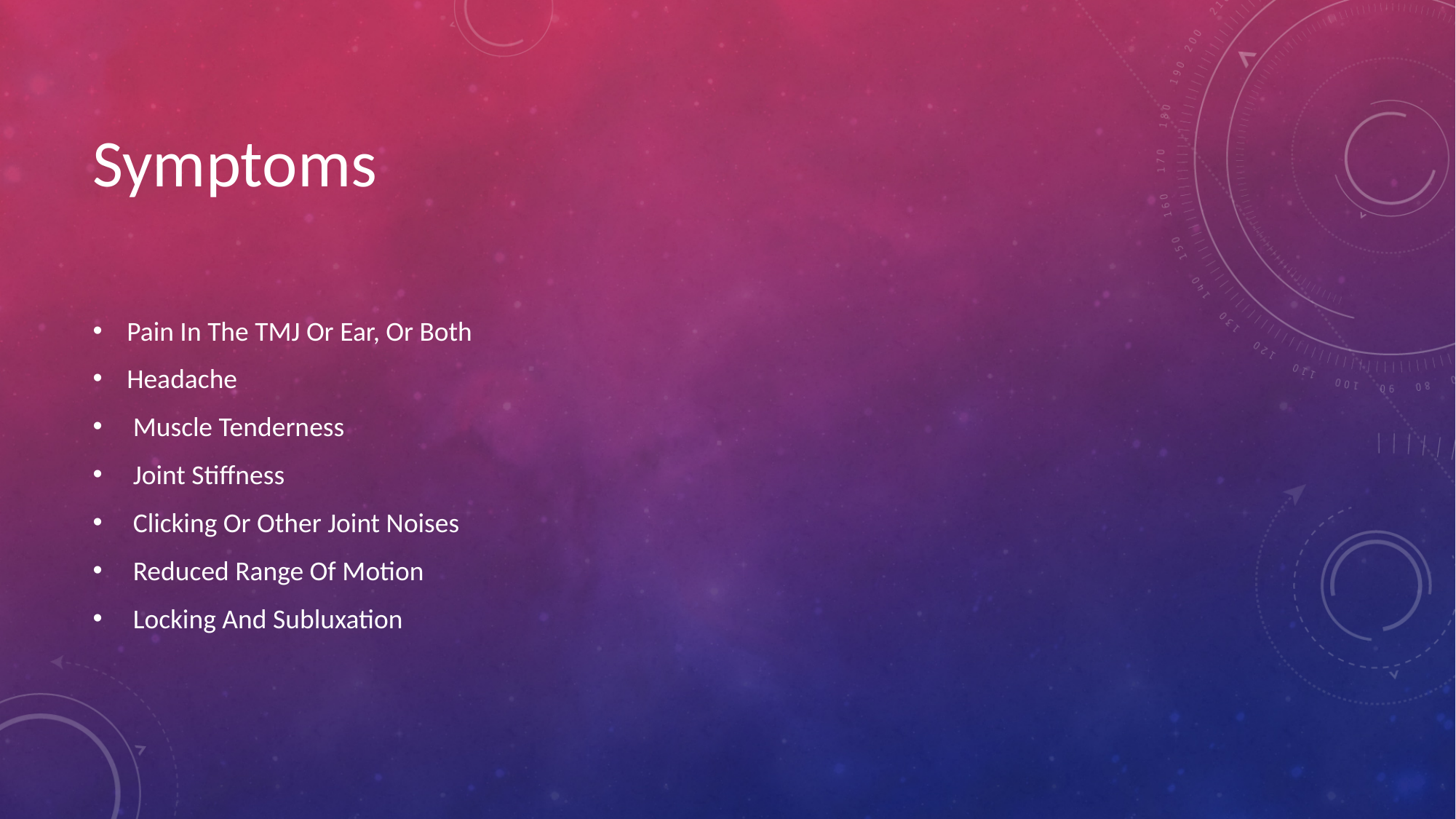

# Symptoms
Pain In The TMJ Or Ear, Or Both
Headache
 Muscle Tenderness
 Joint Stiffness
 Clicking Or Other Joint Noises
 Reduced Range Of Motion
 Locking And Subluxation